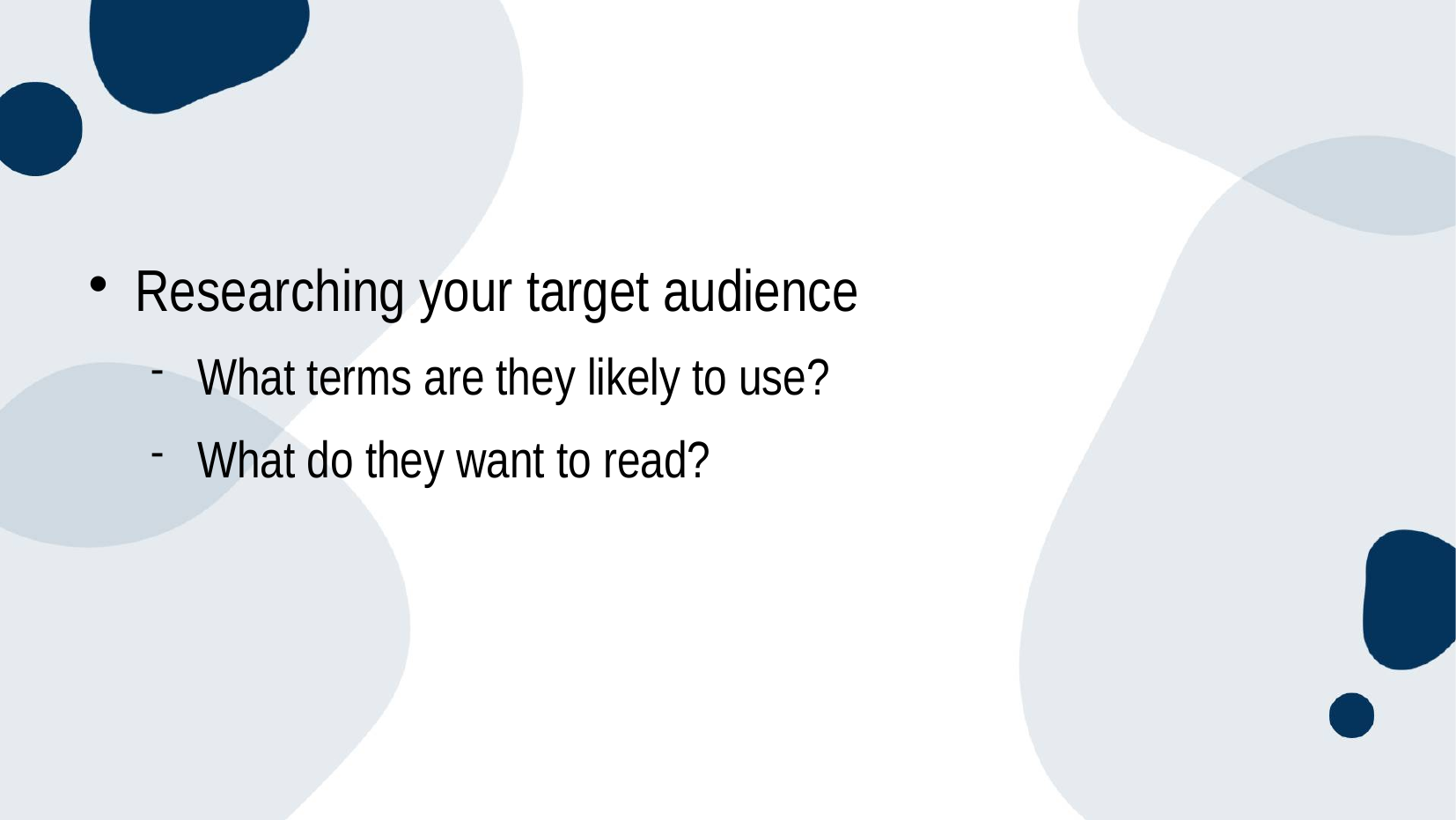

Researching your target audience
What terms are they likely to use?
What do they want to read?